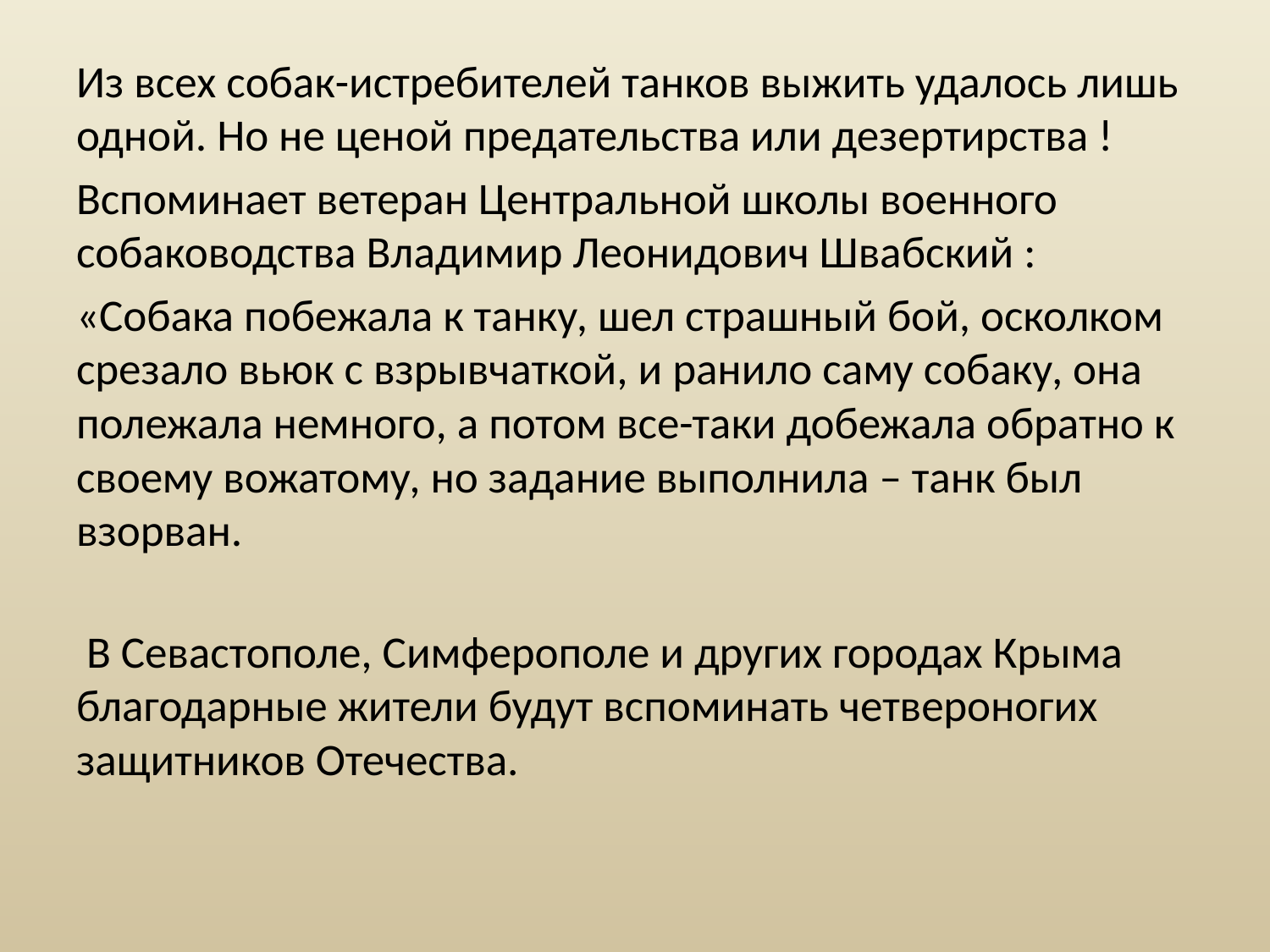

Из всех собак-истребителей танков выжить удалось лишь одной. Но не ценой предательства или дезертирства !
Вспоминает ветеран Центральной школы военного собаководства Владимир Леонидович Швабский :
«Собака побежала к танку, шел страшный бой, осколком срезало вьюк с взрывчаткой, и ранило саму собаку, она полежала немного, а потом все-таки добежала обратно к своему вожатому, но задание выполнила – танк был взорван.

 В Севастополе, Симферополе и других городах Крыма благодарные жители будут вспоминать четвероногих защитников Отечества.

#